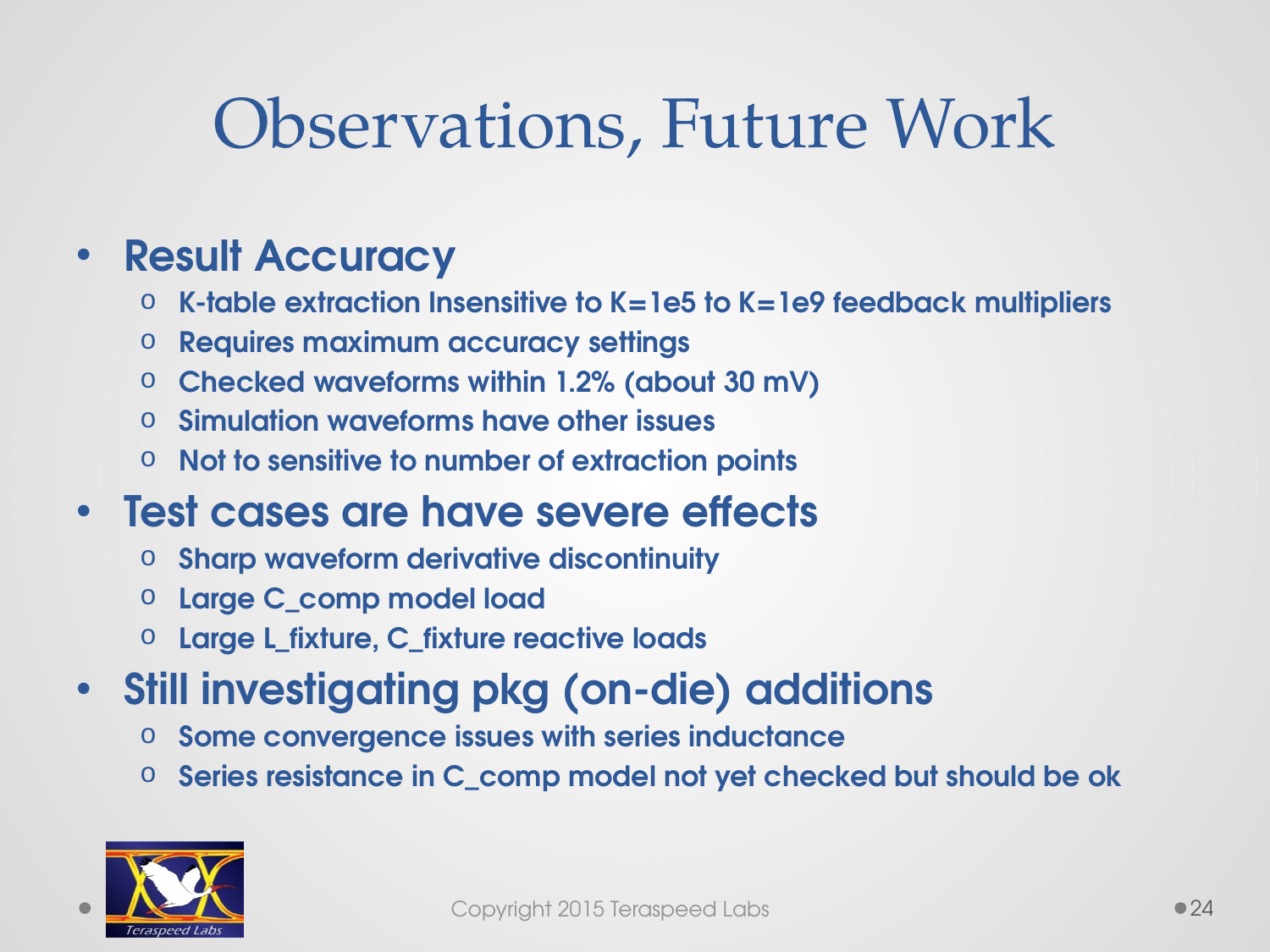

# Observations, Future Work
Result Accuracy
K-table extraction Insensitive to K=1e5 to K=1e9 feedback multipliers
Requires maximum accuracy settings
Checked waveforms within 1.2% (about 30 mV)
Simulation waveforms have other issues
Not to sensitive to number of extraction points
Test cases are have severe effects
Sharp waveform derivative discontinuity
Large C_comp model load
Large L_fixture, C_fixture reactive loads
Still investigating pkg (on-die) additions
Some convergence issues with series inductance
Series resistance in C_comp model not yet checked but should be ok
24
Copyright 2015 Teraspeed Labs